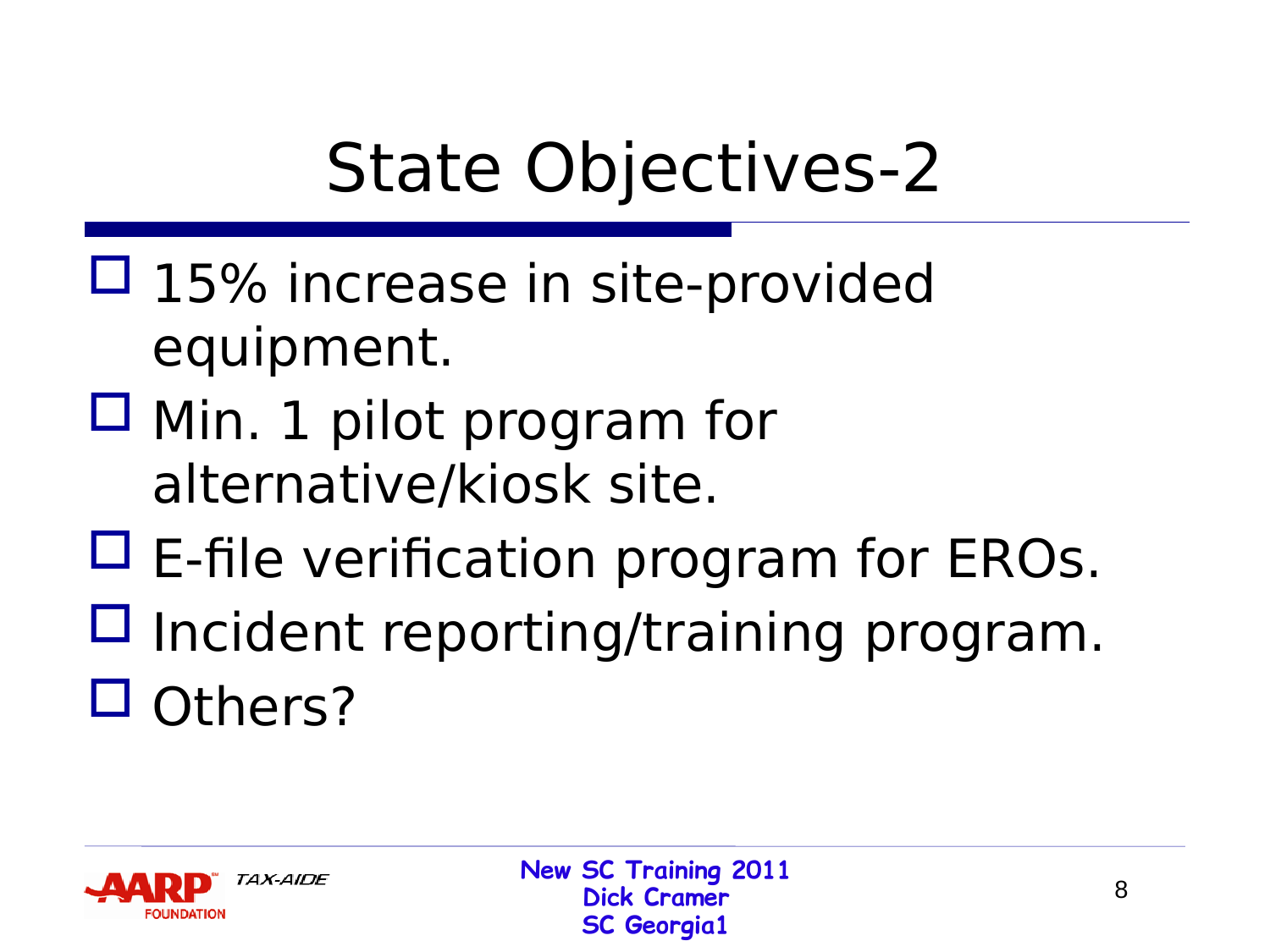

# State Objectives-2
15% increase in site-provided equipment.
Min. 1 pilot program for alternative/kiosk site.
E-file verification program for EROs.
Incident reporting/training program.
Others?